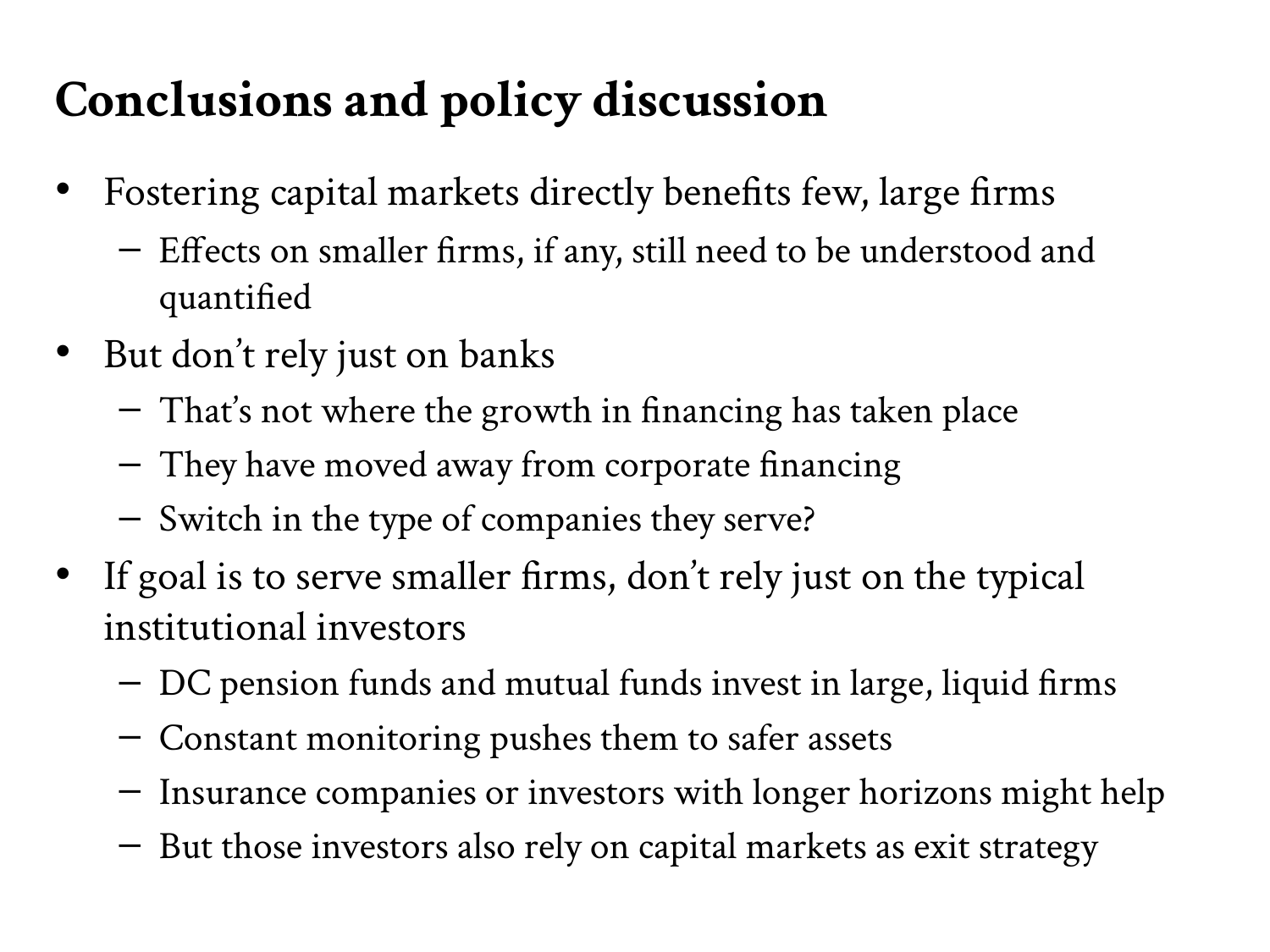

# Conclusions and policy discussion
Fostering capital markets directly benefits few, large firms
Effects on smaller firms, if any, still need to be understood and quantified
But don’t rely just on banks
That’s not where the growth in financing has taken place
They have moved away from corporate financing
Switch in the type of companies they serve?
If goal is to serve smaller firms, don’t rely just on the typical institutional investors
DC pension funds and mutual funds invest in large, liquid firms
Constant monitoring pushes them to safer assets
Insurance companies or investors with longer horizons might help
But those investors also rely on capital markets as exit strategy